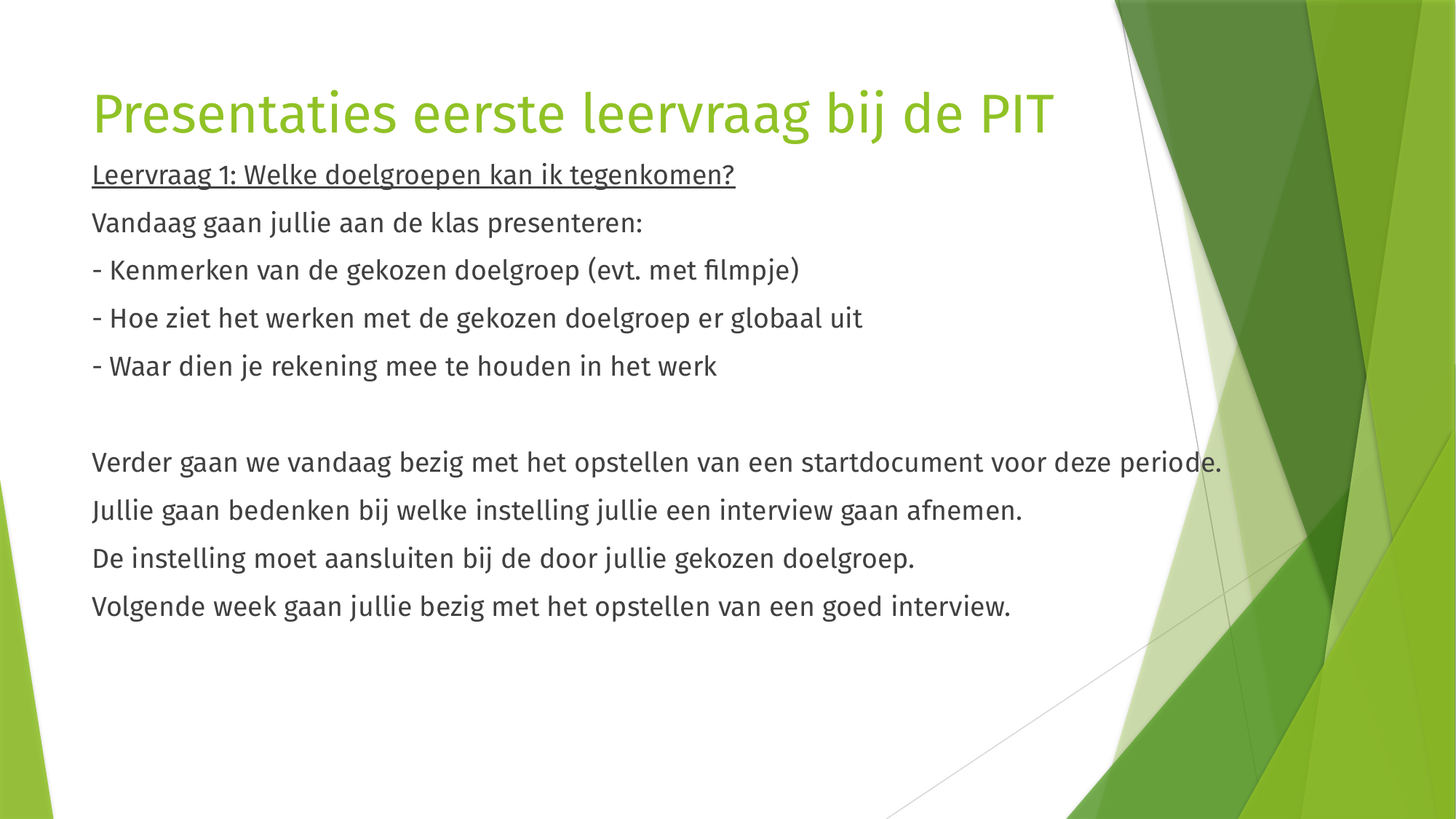

# Presentaties eerste leervraag bij de PIT
Leervraag 1: Welke doelgroepen kan ik tegenkomen?
Vandaag gaan jullie aan de klas presenteren:
- Kenmerken van de gekozen doelgroep (evt. met filmpje)
- Hoe ziet het werken met de gekozen doelgroep er globaal uit
- Waar dien je rekening mee te houden in het werk

Verder gaan we vandaag bezig met het opstellen van een startdocument voor deze periode.
Jullie gaan bedenken bij welke instelling jullie een interview gaan afnemen.
De instelling moet aansluiten bij de door jullie gekozen doelgroep.
Volgende week gaan jullie bezig met het opstellen van een goed interview.